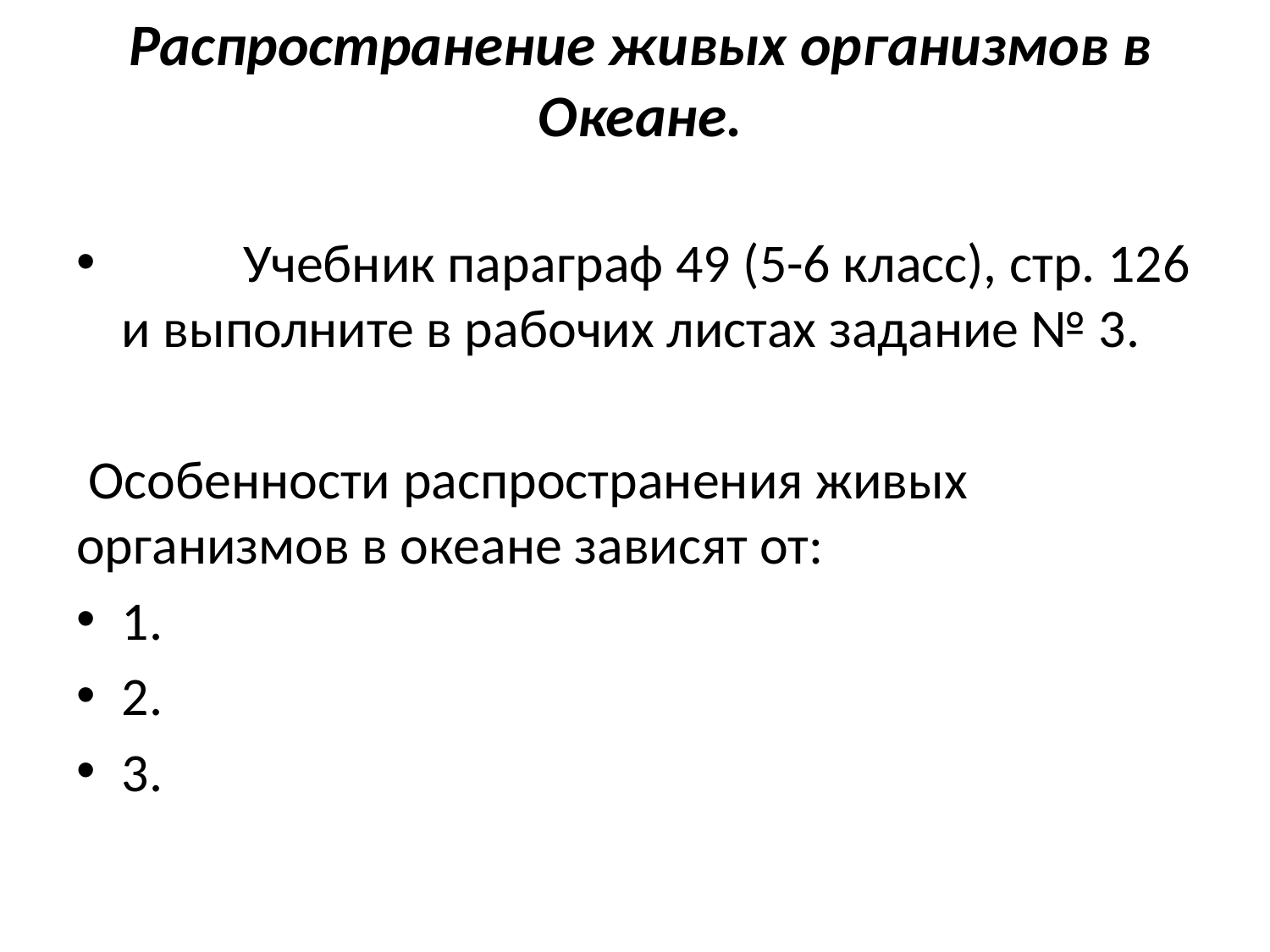

# Распространение живых организмов в Океане.
	Учебник параграф 49 (5-6 класс), стр. 126 и выполните в рабочих листах задание № 3.

 Особенности распространения живых организмов в океане зависят от:
1.
2.
3.